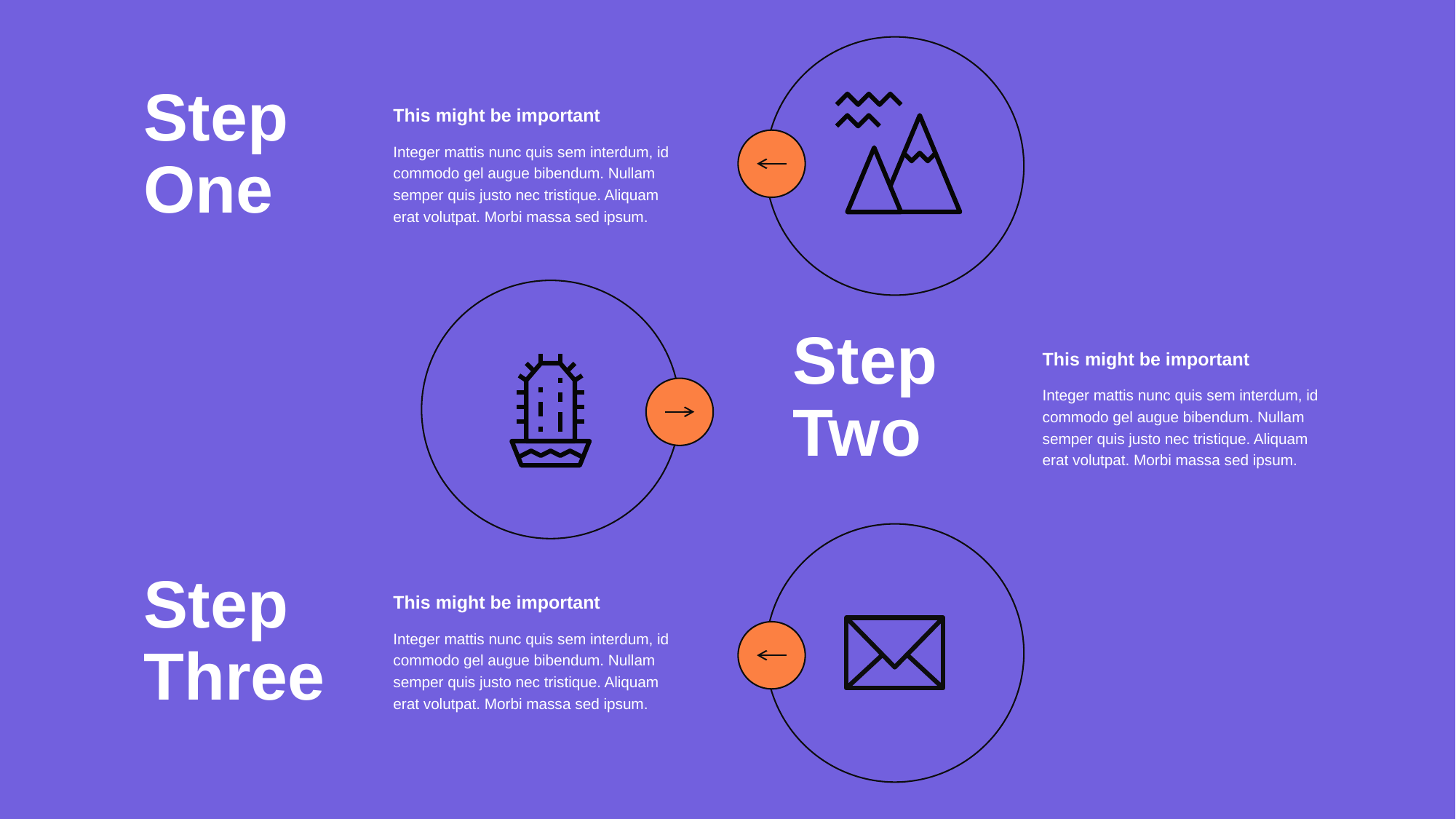

Step One
This might be important

Integer mattis nunc quis sem interdum, id commodo gel augue bibendum. Nullam semper quis justo nec tristique. Aliquam erat volutpat. Morbi massa sed ipsum.

Step Two
This might be important

Integer mattis nunc quis sem interdum, id commodo gel augue bibendum. Nullam semper quis justo nec tristique. Aliquam erat volutpat. Morbi massa sed ipsum.

Step Three
This might be important
Integer mattis nunc quis sem interdum, id commodo gel augue bibendum. Nullam semper quis justo nec tristique. Aliquam erat volutpat. Morbi massa sed ipsum.